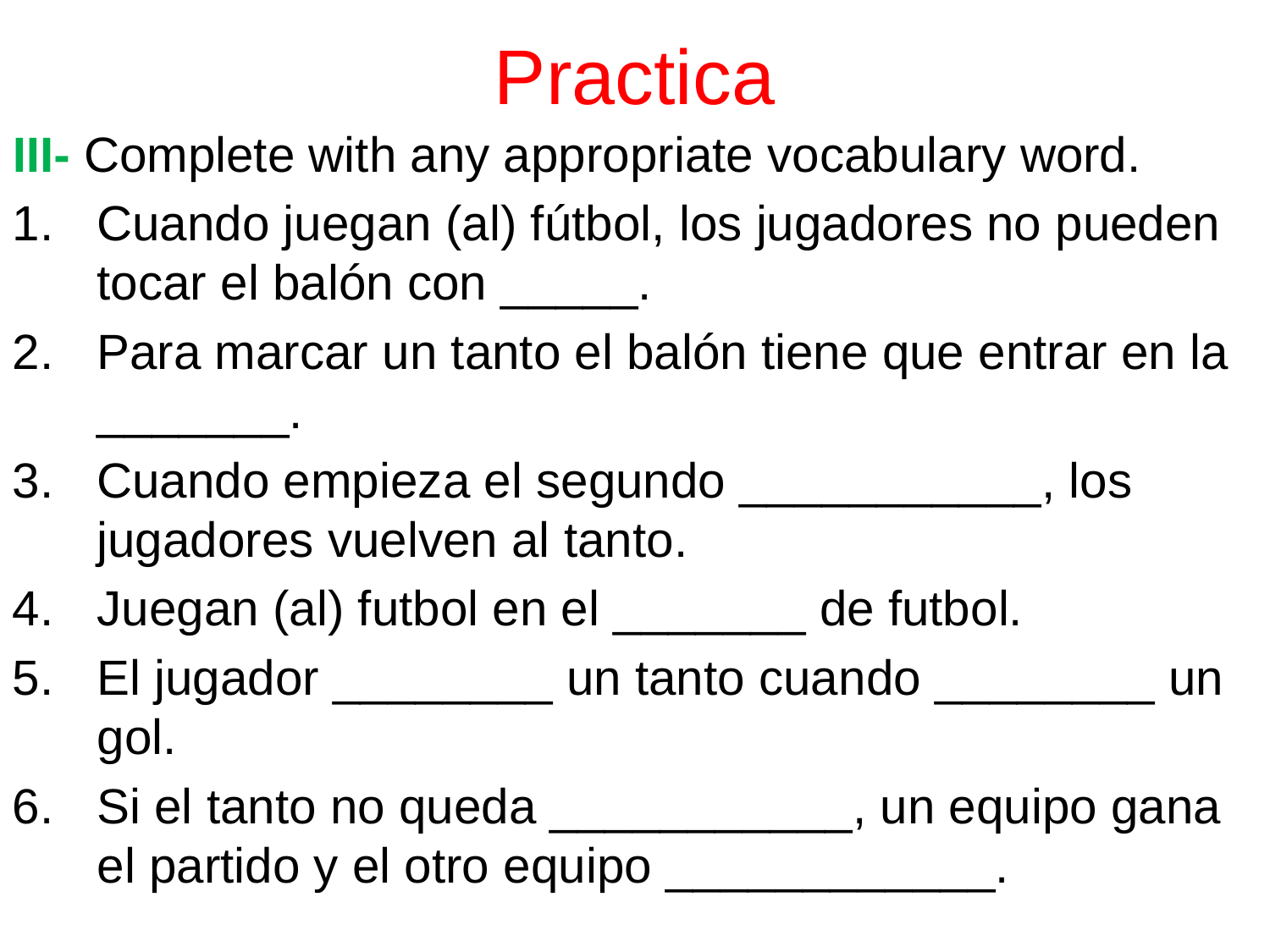

Practica
III- Complete with any appropriate vocabulary word.
Cuando juegan (al) fútbol, los jugadores no pueden tocar el balón con _____.
Para marcar un tanto el balón tiene que entrar en la _______.
Cuando empieza el segundo ___________, los jugadores vuelven al tanto.
Juegan (al) futbol en el _______ de futbol.
El jugador ________ un tanto cuando ________ un gol.
Si el tanto no queda ___________, un equipo gana el partido y el otro equipo ____________.